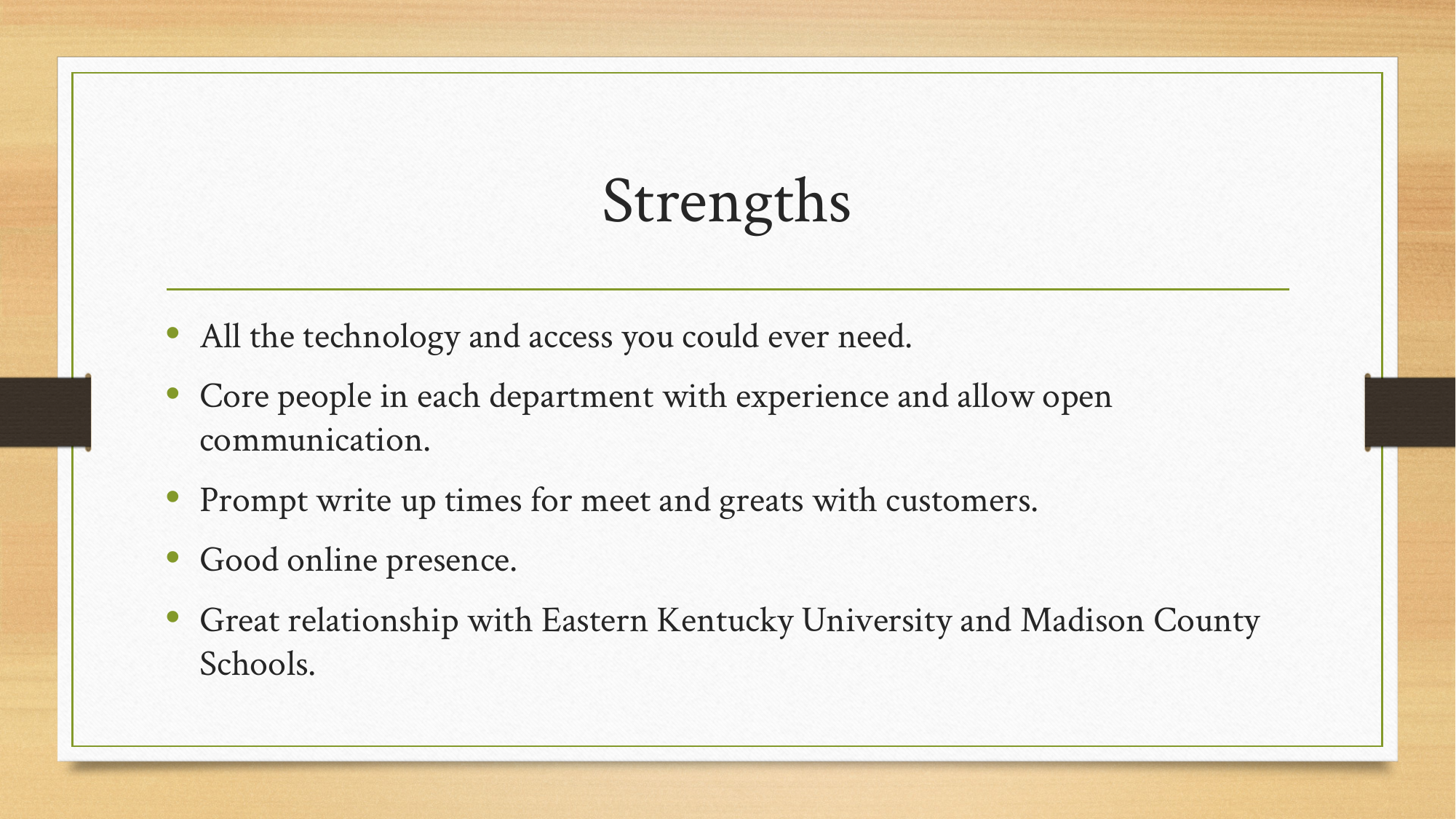

# Strengths
All the technology and access you could ever need.
Core people in each department with experience and allow open communication.
Prompt write up times for meet and greats with customers.
Good online presence.
Great relationship with Eastern Kentucky University and Madison County Schools.